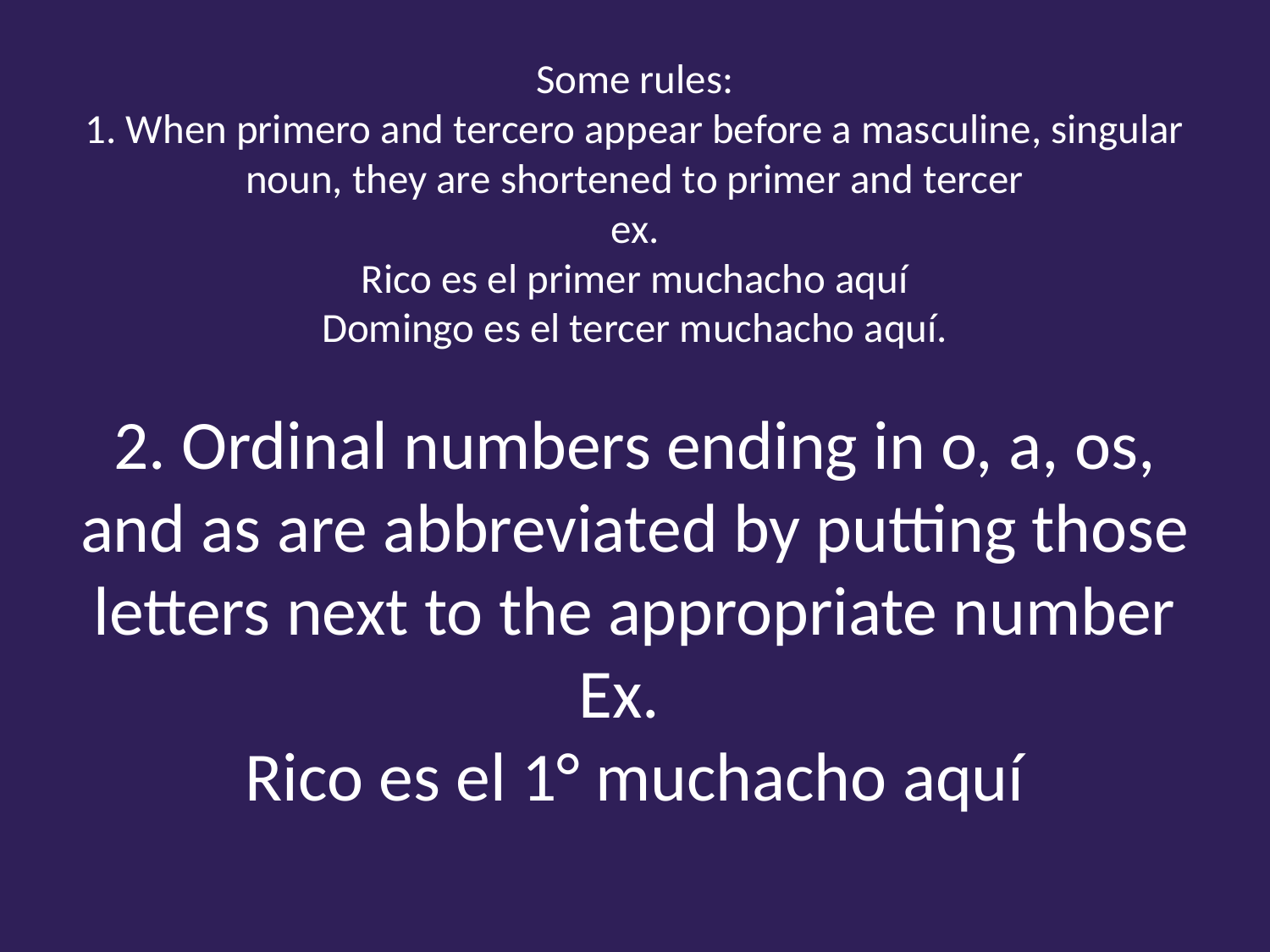

# Some rules: 1. When primero and tercero appear before a masculine, singular noun, they are shortened to primer and tercer ex. Rico es el primer muchacho aquí Domingo es el tercer muchacho aquí. 2. Ordinal numbers ending in o, a, os, and as are abbreviated by putting those letters next to the appropriate number Ex. Rico es el 1° muchacho aquí